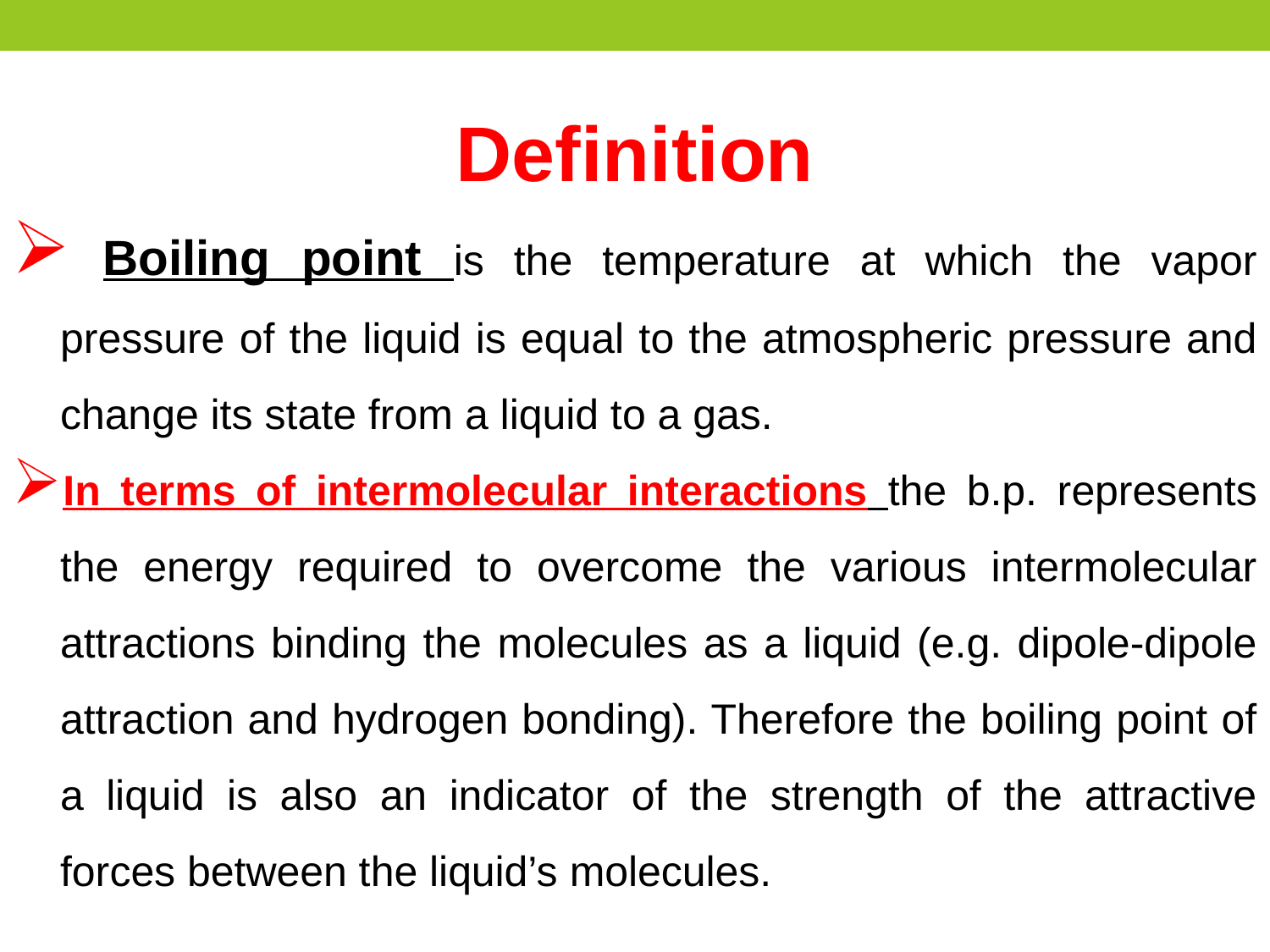

Definition
 Boiling point is the temperature at which the vapor pressure of the liquid is equal to the atmospheric pressure and change its state from a liquid to a gas.
In terms of intermolecular interactions the b.p. represents the energy required to overcome the various intermolecular attractions binding the molecules as a liquid (e.g. dipole-dipole attraction and hydrogen bonding). Therefore the boiling point of a liquid is also an indicator of the strength of the attractive forces between the liquid’s molecules.